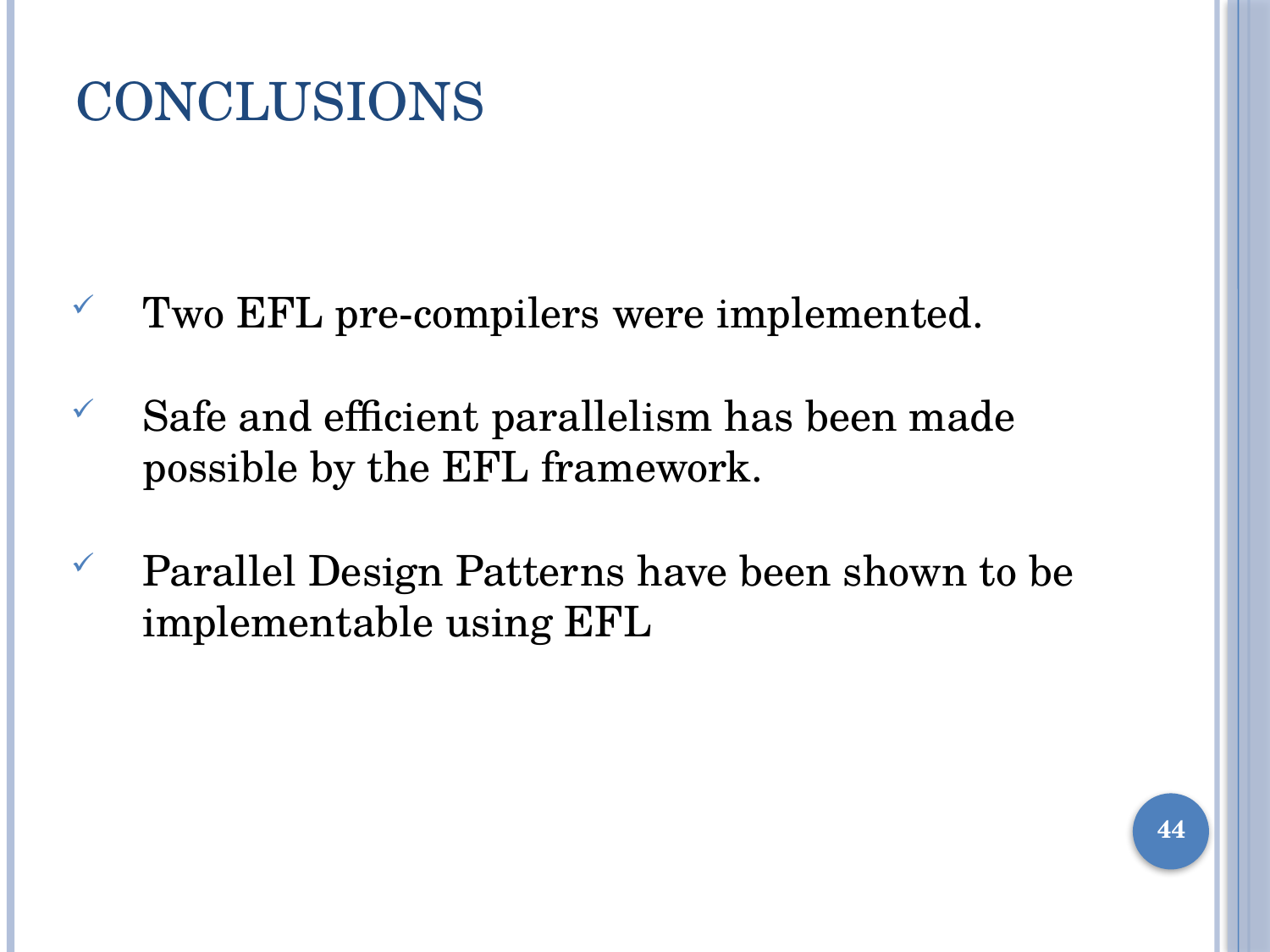

# Conclusions
Two EFL pre-compilers were implemented.
Safe and efficient parallelism has been made possible by the EFL framework.
Parallel Design Patterns have been shown to be implementable using EFL
44